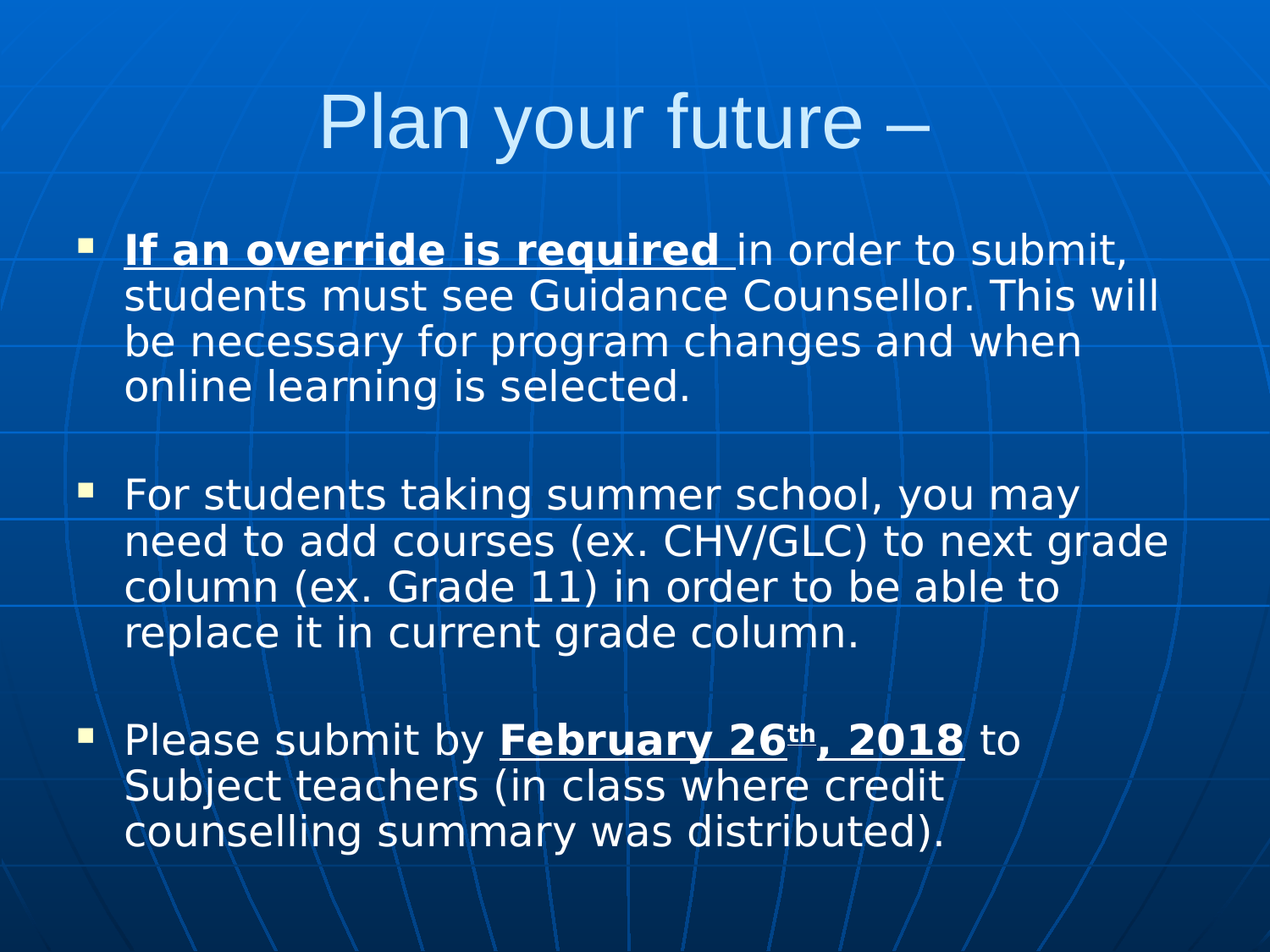

Plan your future –
If an override is required in order to submit, students must see Guidance Counsellor. This will be necessary for program changes and when online learning is selected.

For students taking summer school, you may need to add courses (ex. CHV/GLC) to next grade column (ex. Grade 11) in order to be able to replace it in current grade column.

Please submit by February 26th, 2018 to Subject teachers (in class where credit counselling summary was distributed).